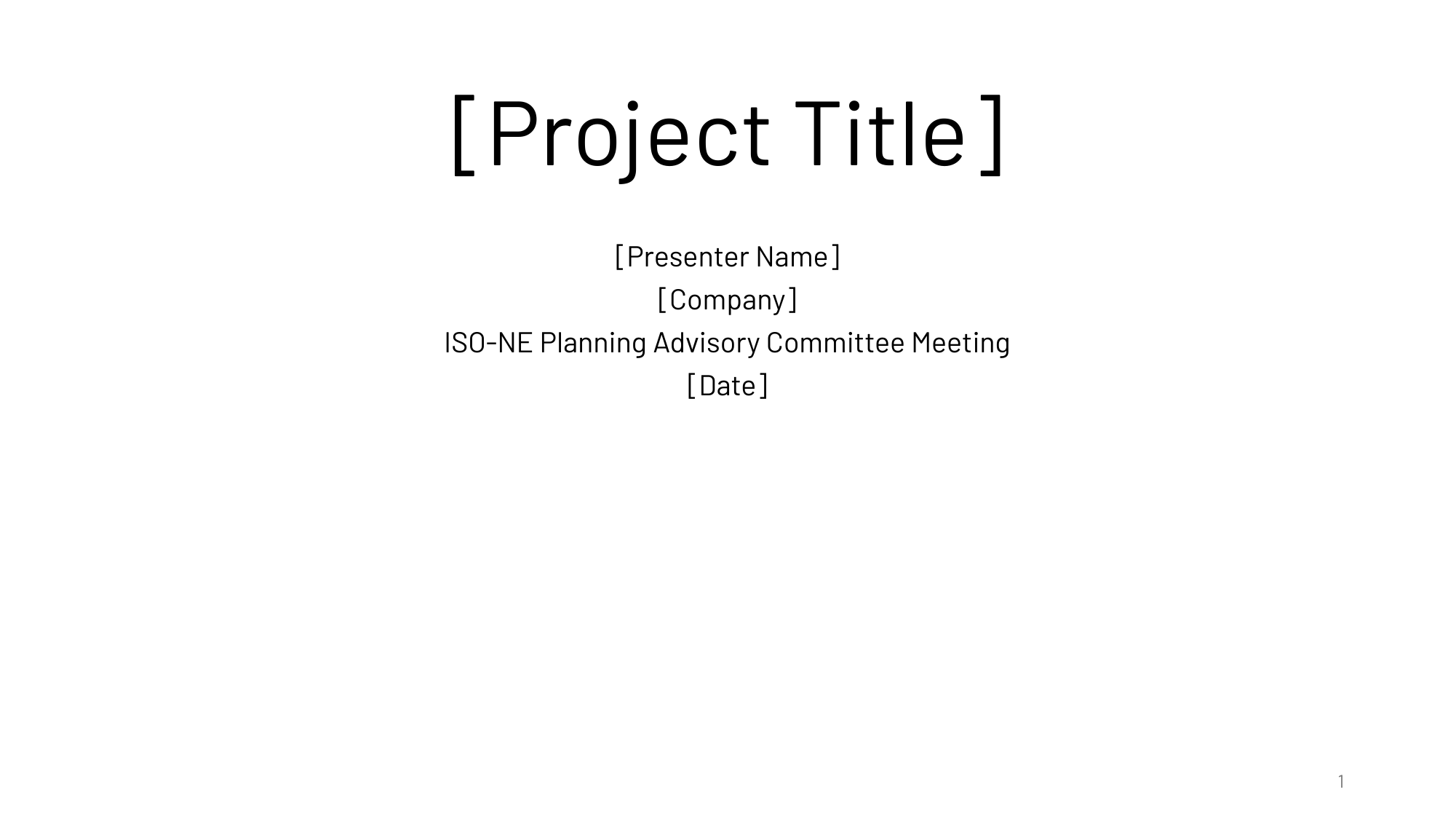

# [Project Title]
[Presenter Name]
[Company]
ISO-NE Planning Advisory Committee Meeting
[Date]

1